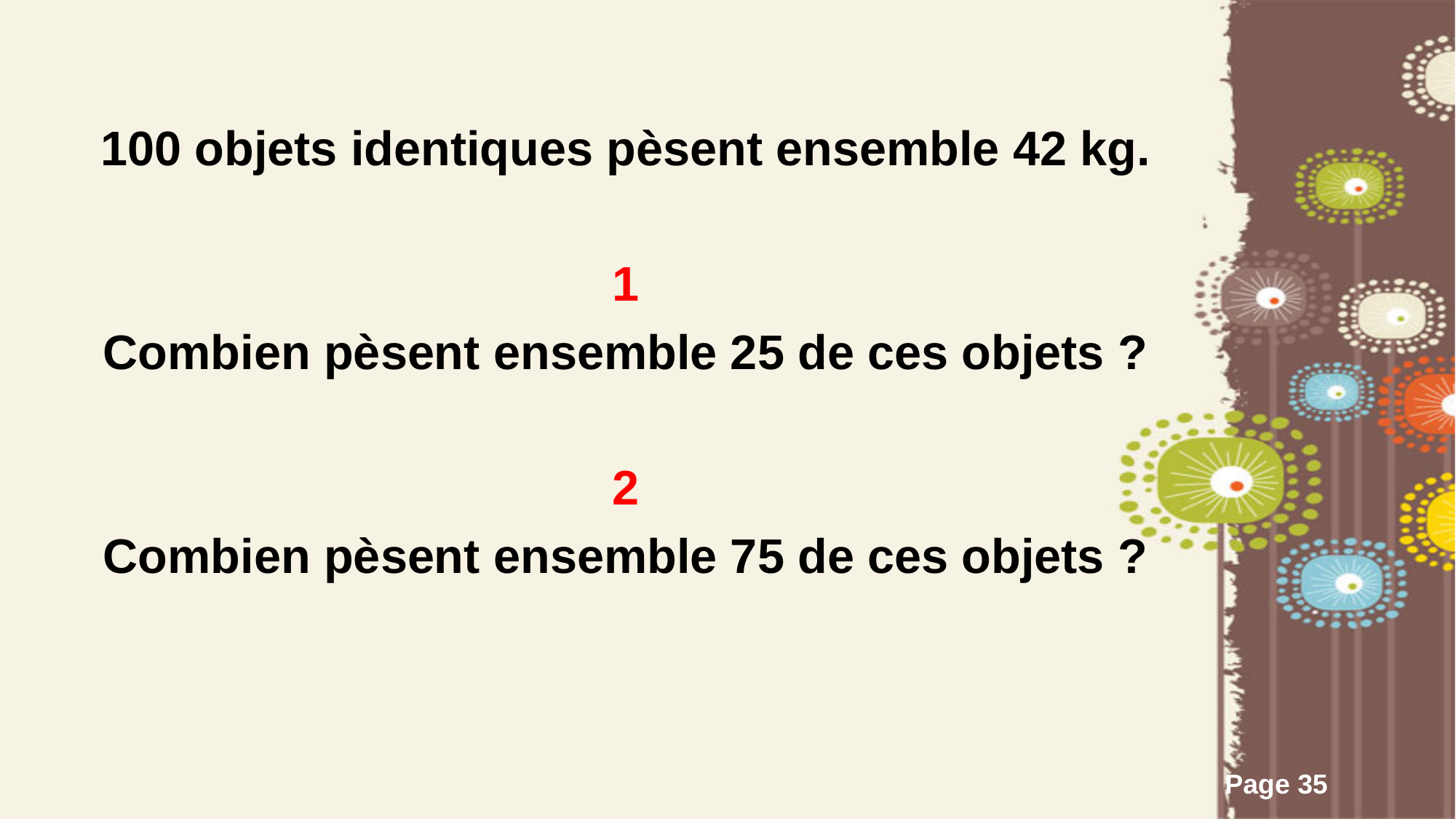

100 objets identiques pèsent ensemble 42 kg.

1
Combien pèsent ensemble 25 de ces objets ?

2
Combien pèsent ensemble 75 de ces objets ?